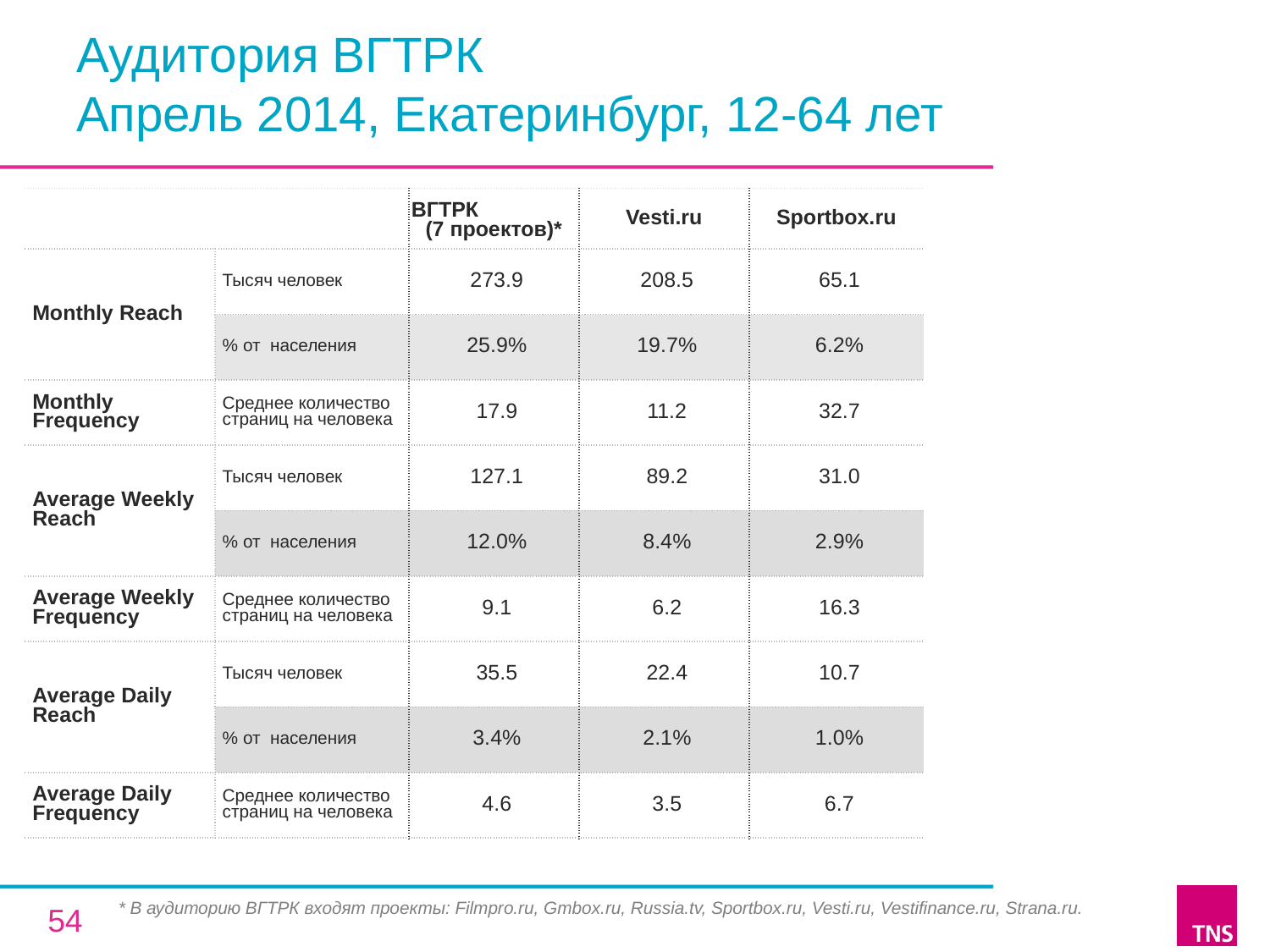

# Аудитория ВГТРК Апрель 2014, Екатеринбург, 12-64 лет
|  |  | ВГТРК (7 проектов)\* | Vesti.ru | Sportbox.ru |
| --- | --- | --- | --- | --- |
| Monthly Reach | Тысяч человек | 273.9 | 208.5 | 65.1 |
|  | % от населения | 25.9% | 19.7% | 6.2% |
| Monthly Frequency | Среднее количество страниц на человека | 17.9 | 11.2 | 32.7 |
| Average Weekly Reach | Тысяч человек | 127.1 | 89.2 | 31.0 |
|  | % от населения | 12.0% | 8.4% | 2.9% |
| Average Weekly Frequency | Среднее количество страниц на человека | 9.1 | 6.2 | 16.3 |
| Average Daily Reach | Тысяч человек | 35.5 | 22.4 | 10.7 |
|  | % от населения | 3.4% | 2.1% | 1.0% |
| Average Daily Frequency | Среднее количество страниц на человека | 4.6 | 3.5 | 6.7 |
* В аудиторию ВГТРК входят проекты: Filmpro.ru, Gmbox.ru, Russia.tv, Sportbox.ru, Vesti.ru, Vestifinance.ru, Strana.ru.
54